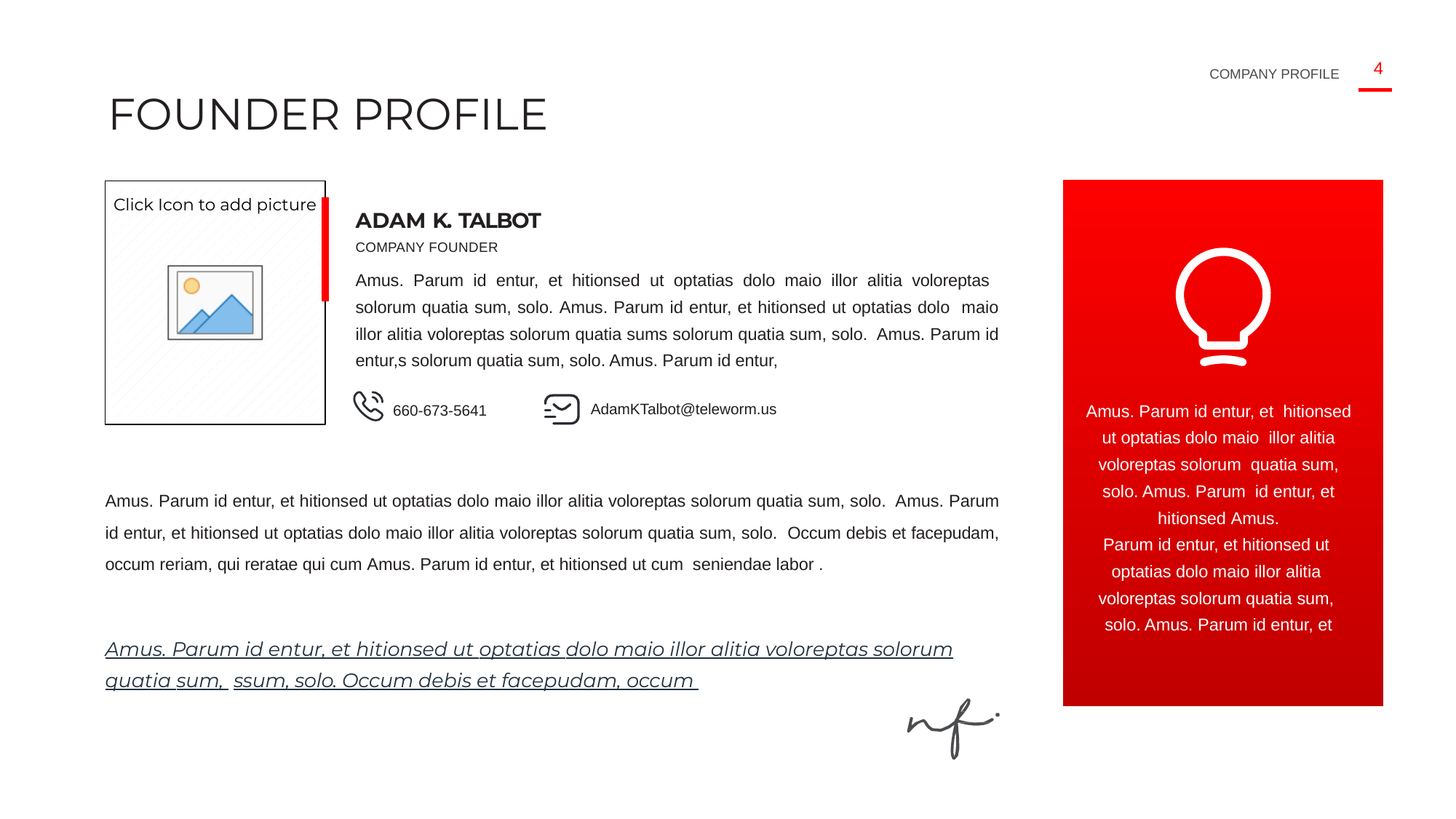

FOUNDER PROFILE

ADAM K. TALBOT
COMPANY FOUNDER
Amus. Parum id entur, et hitionsed ut optatias dolo maio illor alitia voloreptas  solorum quatia sum, solo. Amus. Parum id entur, et hitionsed ut optatias dolo  maio illor alitia voloreptas solorum quatia sums solorum quatia sum, solo.  Amus. Parum id entur,s solorum quatia sum, solo. Amus. Parum id entur,

Amus. Parum id entur, et  hitionsed ut optatias dolo maio  illor alitia voloreptas solorum  quatia sum, solo. Amus. Parum  id entur, et hitionsed Amus.
Parum id entur, et hitionsed ut  optatias dolo maio illor alitia  voloreptas solorum quatia sum,  solo. Amus. Parum id entur, et

AdamKTalbot@teleworm.us
660-673-5641

Amus. Parum id entur, et hitionsed ut optatias dolo maio illor alitia voloreptas solorum quatia sum, solo.  Amus. Parum id entur, et hitionsed ut optatias dolo maio illor alitia voloreptas solorum quatia sum, solo.  Occum debis et facepudam, occum reriam, qui reratae qui cum Amus. Parum id entur, et hitionsed ut cum  seniendae labor .
Amus. Parum id entur, et hitionsed ut optatias dolo maio illor alitia voloreptas solorum quatia sum,  ssum, solo. Occum debis et facepudam, occum